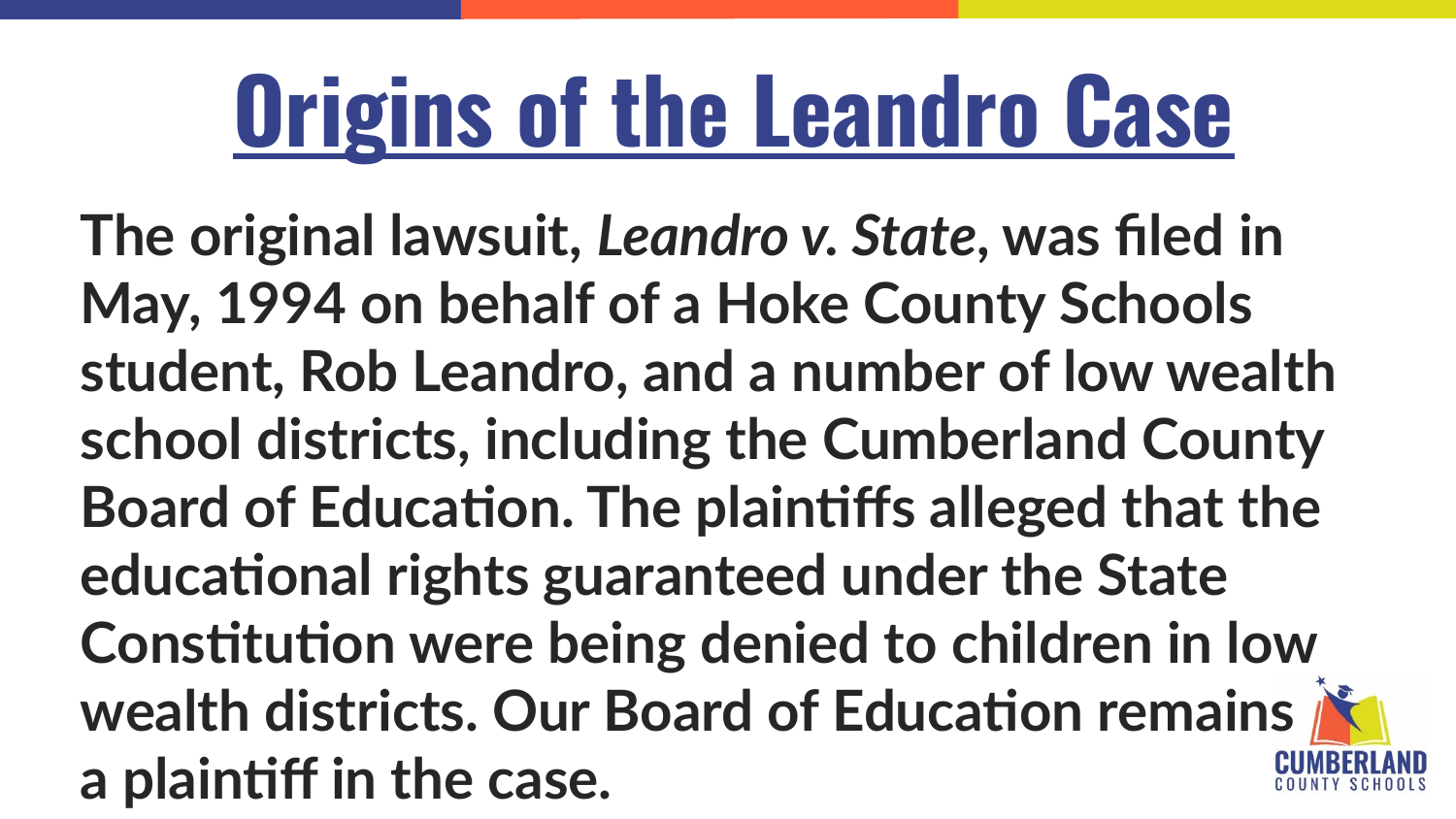

# Origins of the Leandro Case
The original lawsuit, Leandro v. State, was filed in May, 1994 on behalf of a Hoke County Schools student, Rob Leandro, and a number of low wealth school districts, including the Cumberland County Board of Education. The plaintiffs alleged that the educational rights guaranteed under the State Constitution were being denied to children in low wealth districts. Our Board of Education remains      a plaintiff in the case.